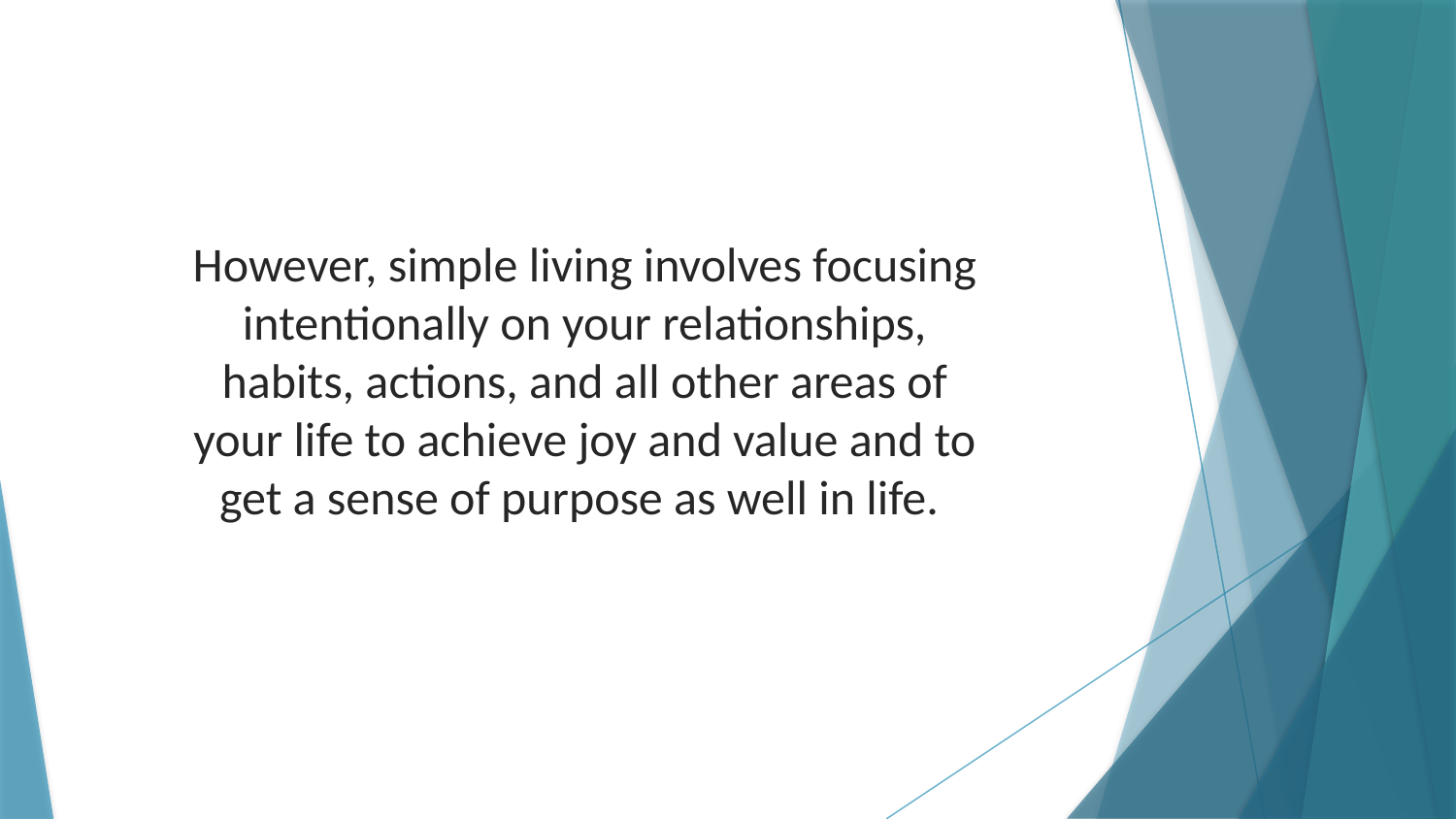

However, simple living involves focusing intentionally on your relationships, habits, actions, and all other areas of your life to achieve joy and value and to get a sense of purpose as well in life.